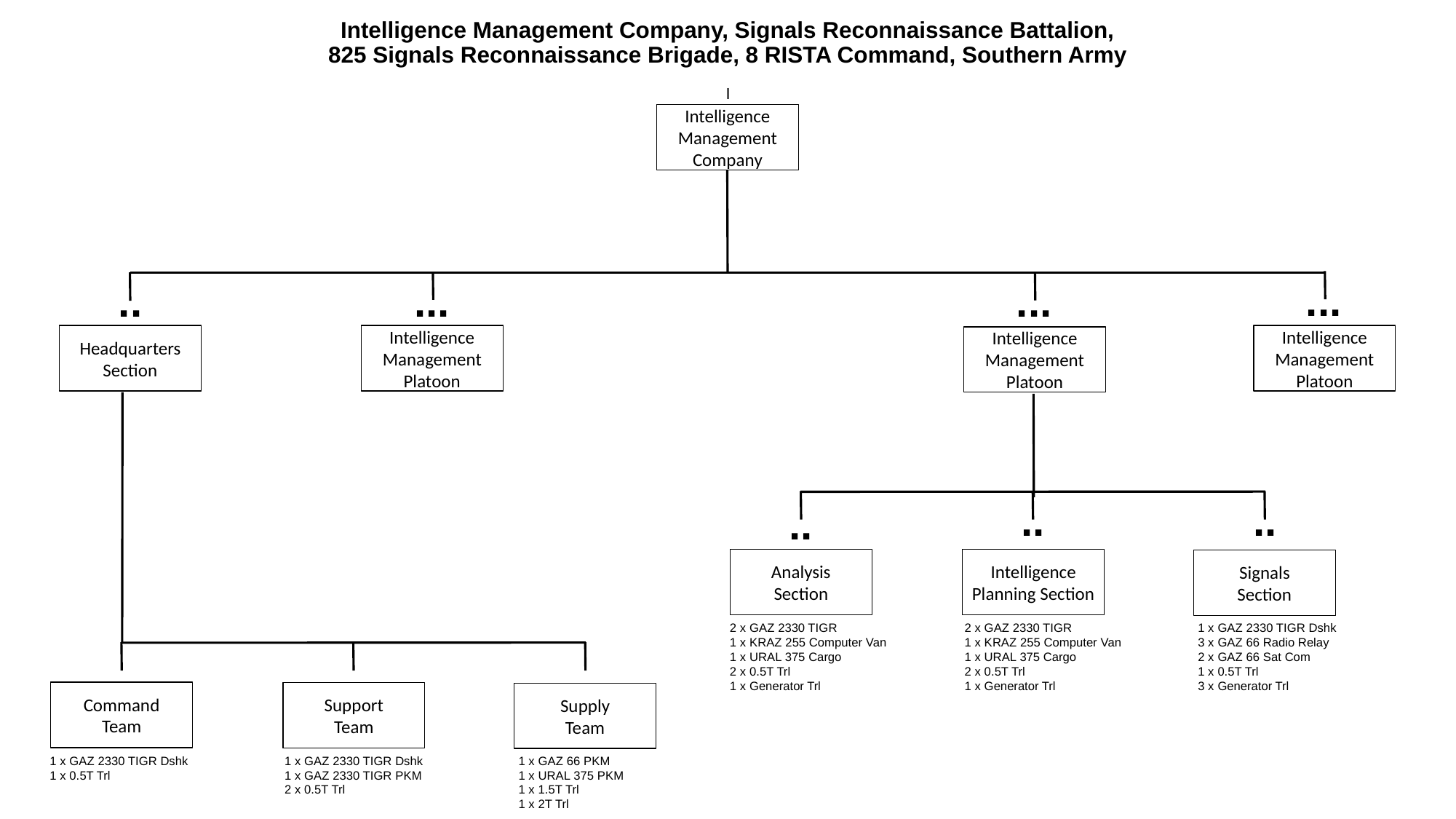

# Intelligence Management Company, Signals Reconnaissance Battalion, 825 Signals Reconnaissance Brigade, 8 RISTA Command, Southern Army
I
Intelligence Management
Company
...
...
..
...
Headquarters
Section
Intelligence Management
Platoon
Intelligence Management
Platoon
Intelligence Management
Platoon
..
..
..
Analysis
Section
Intelligence Planning Section
Signals
Section
2 x GAZ 2330 TIGR
1 x KRAZ 255 Computer Van
1 x URAL 375 Cargo
2 x 0.5T Trl
1 x Generator Trl
2 x GAZ 2330 TIGR
1 x KRAZ 255 Computer Van
1 x URAL 375 Cargo
2 x 0.5T Trl
1 x Generator Trl
1 x GAZ 2330 TIGR Dshk
3 x GAZ 66 Radio Relay
2 x GAZ 66 Sat Com
1 x 0.5T Trl
3 x Generator Trl
Command
Team
Support
Team
Supply
Team
1 x GAZ 2330 TIGR Dshk
1 x 0.5T Trl
1 x GAZ 2330 TIGR Dshk
1 x GAZ 2330 TIGR PKM
2 x 0.5T Trl
1 x GAZ 66 PKM
1 x URAL 375 PKM
1 x 1.5T Trl
1 x 2T Trl